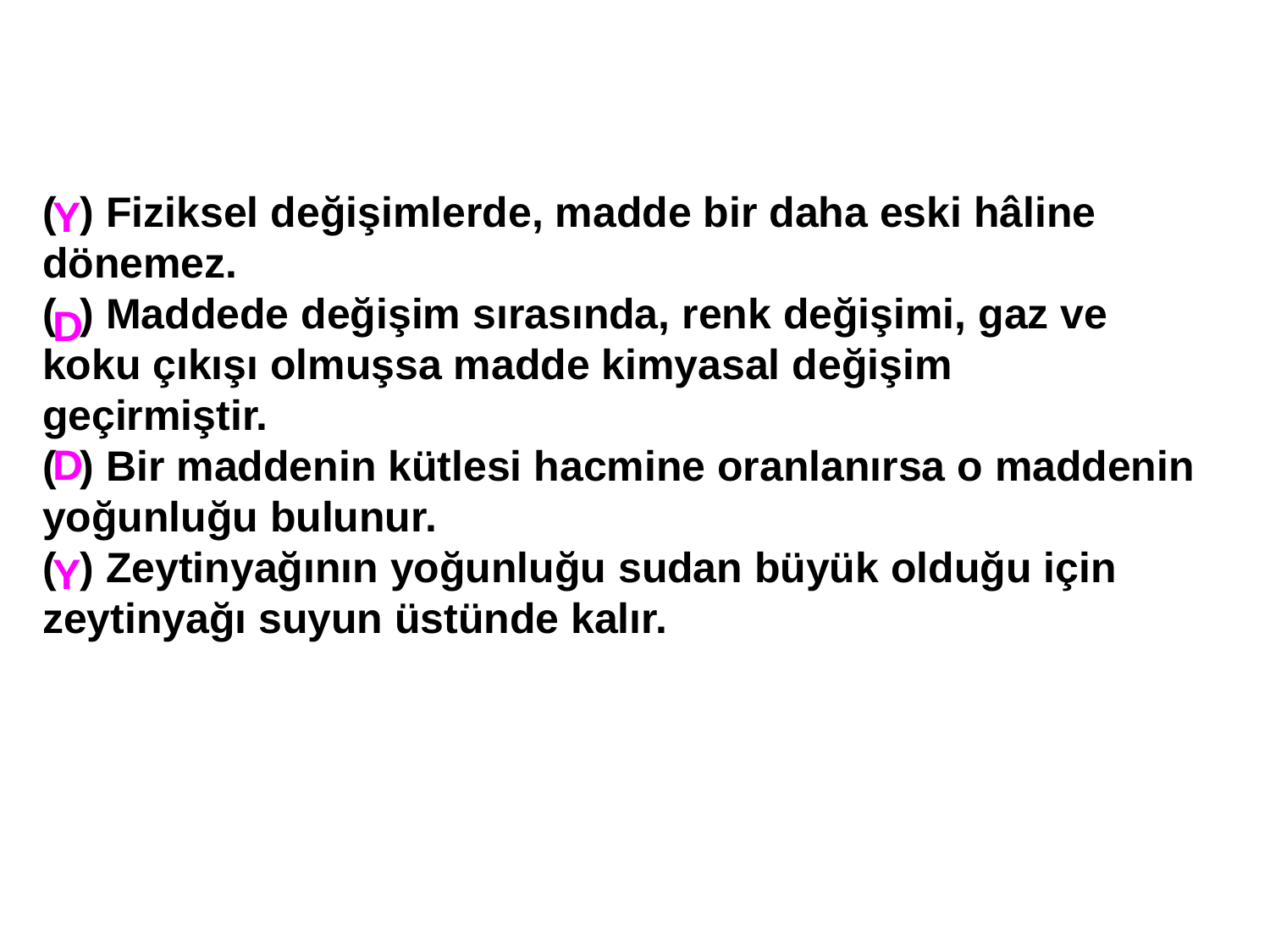

(  ) Fiziksel değişimlerde, madde bir daha eski hâline dönemez.
(  ) Maddede değişim sırasında, renk değişimi, gaz ve koku çıkışı olmuşsa madde kimyasal değişim
geçirmiştir.
(  ) Bir maddenin kütlesi hacmine oranlanırsa o maddenin yoğunluğu bulunur.
(  ) Zeytinyağının yoğunluğu sudan büyük olduğu için zeytinyağı suyun üstünde kalır.
Y
D
D
Y